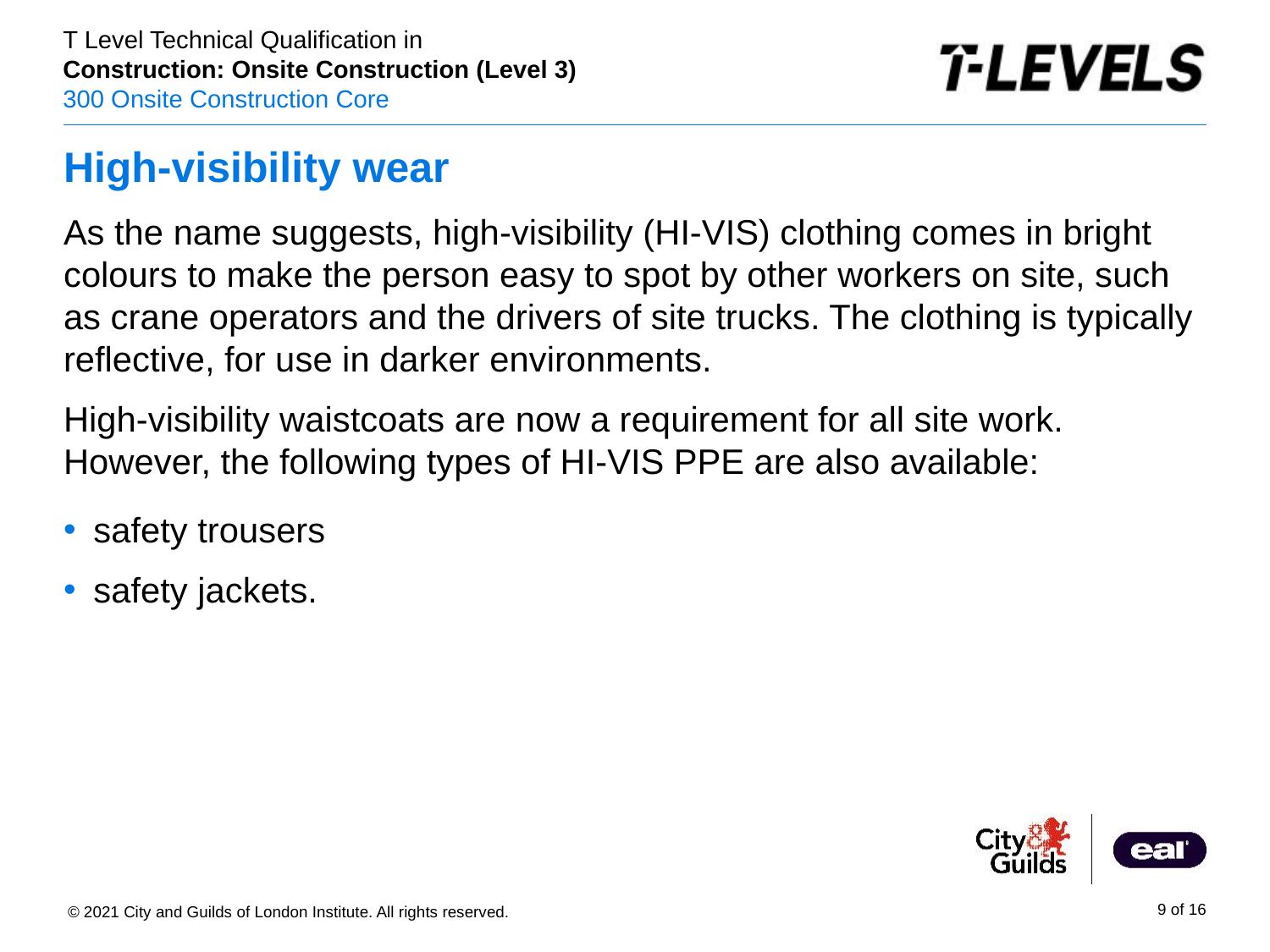

# High-visibility wear
As the name suggests, high-visibility (HI-VIS) clothing comes in bright colours to make the person easy to spot by other workers on site, such as crane operators and the drivers of site trucks. The clothing is typically reflective, for use in darker environments.
High-visibility waistcoats are now a requirement for all site work. However, the following types of HI-VIS PPE are also available:
safety trousers
safety jackets.